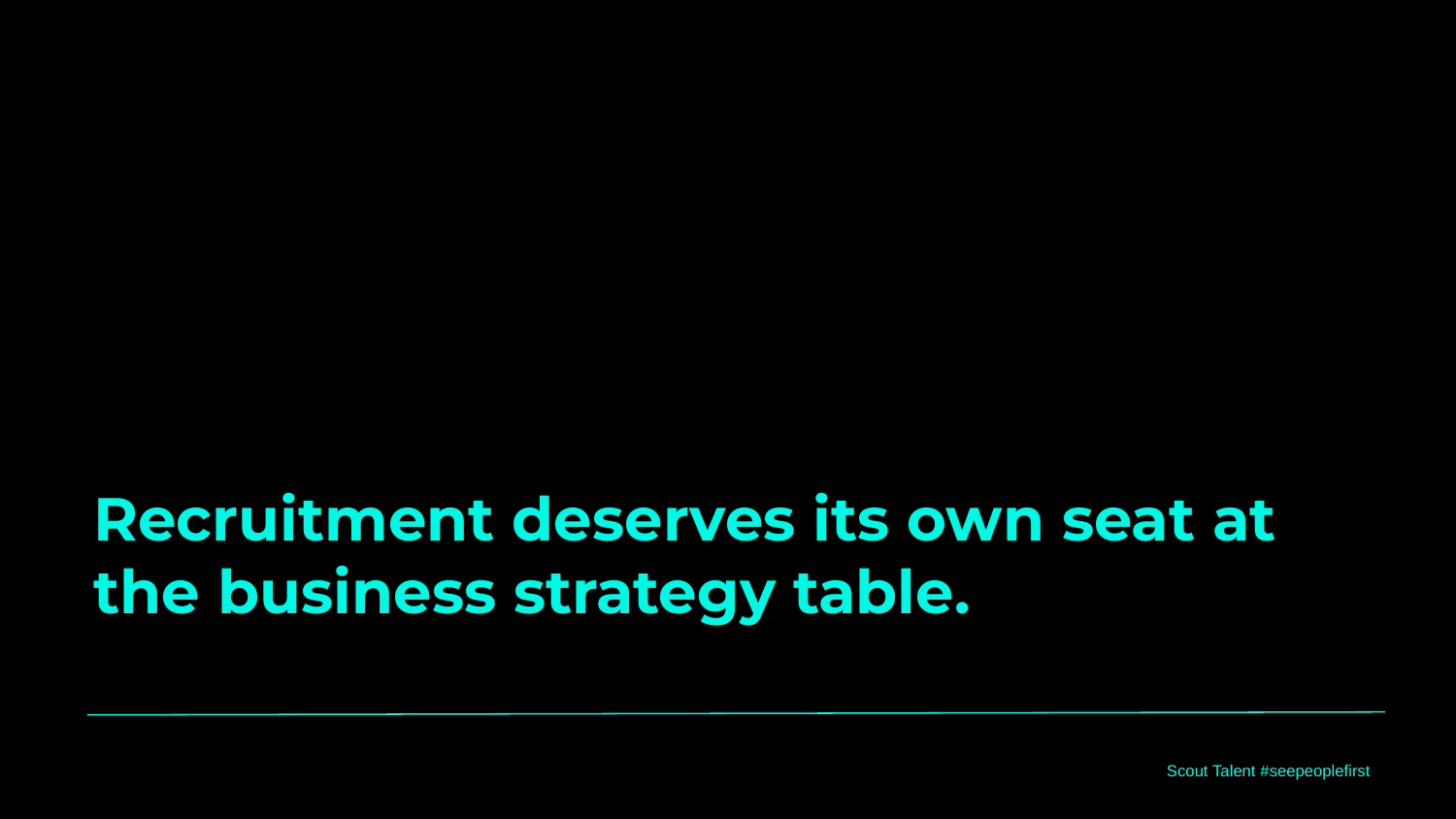

Recruitment deserves its own seat at the business strategy table.
Scout Talent #seepeoplefirst